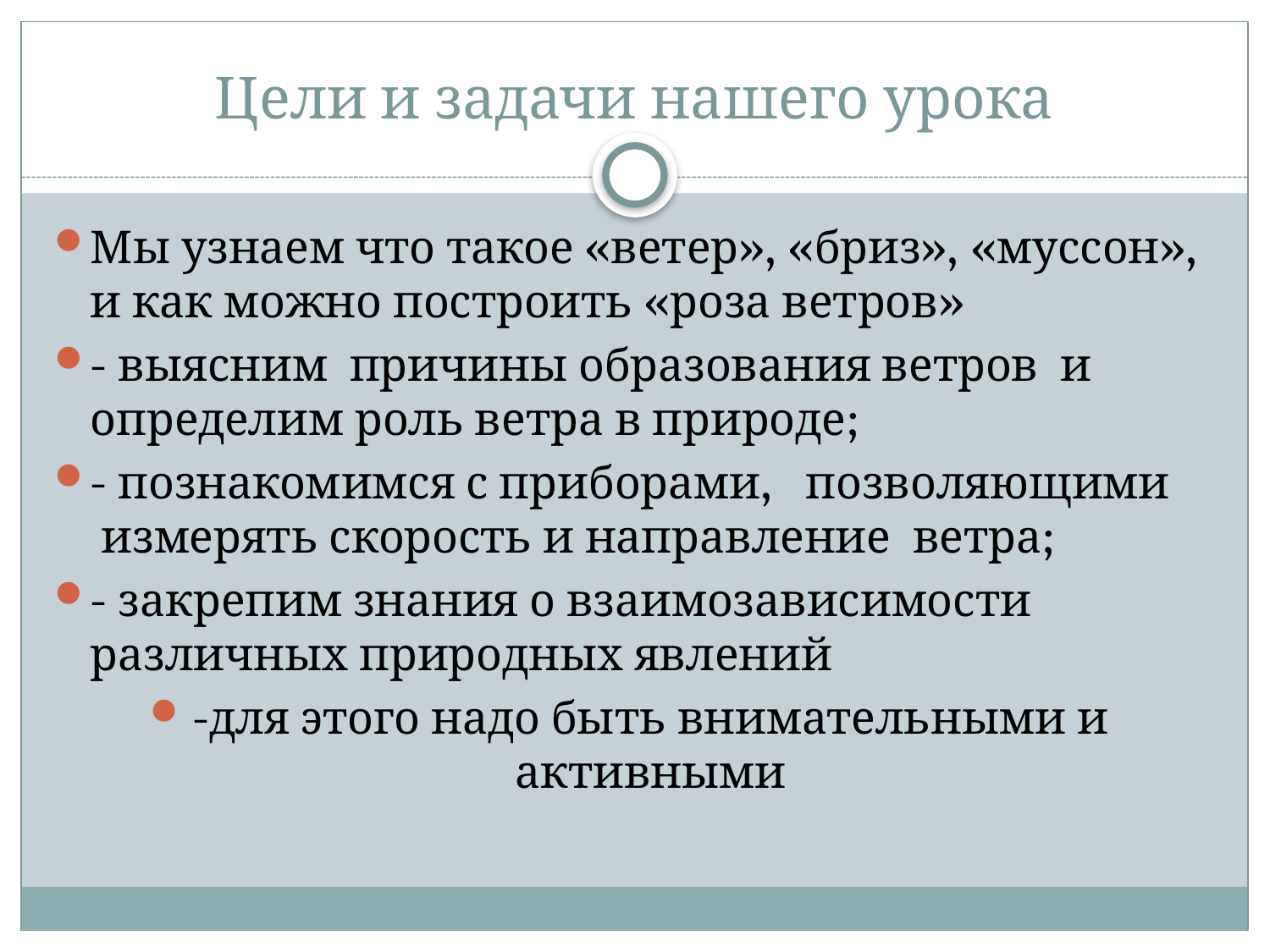

# Цели и задачи нашего урока
Мы узнаем что такое «ветер», «бриз», «муссон», и как можно построить «роза ветров»
- выясним  причины образования ветров  и определим роль ветра в природе;
- познакомимся с приборами,   позволяющими  измерять скорость и направление  ветра;
- закрепим знания о взаимозависимости различных природных явлений
-для этого надо быть внимательными и активными